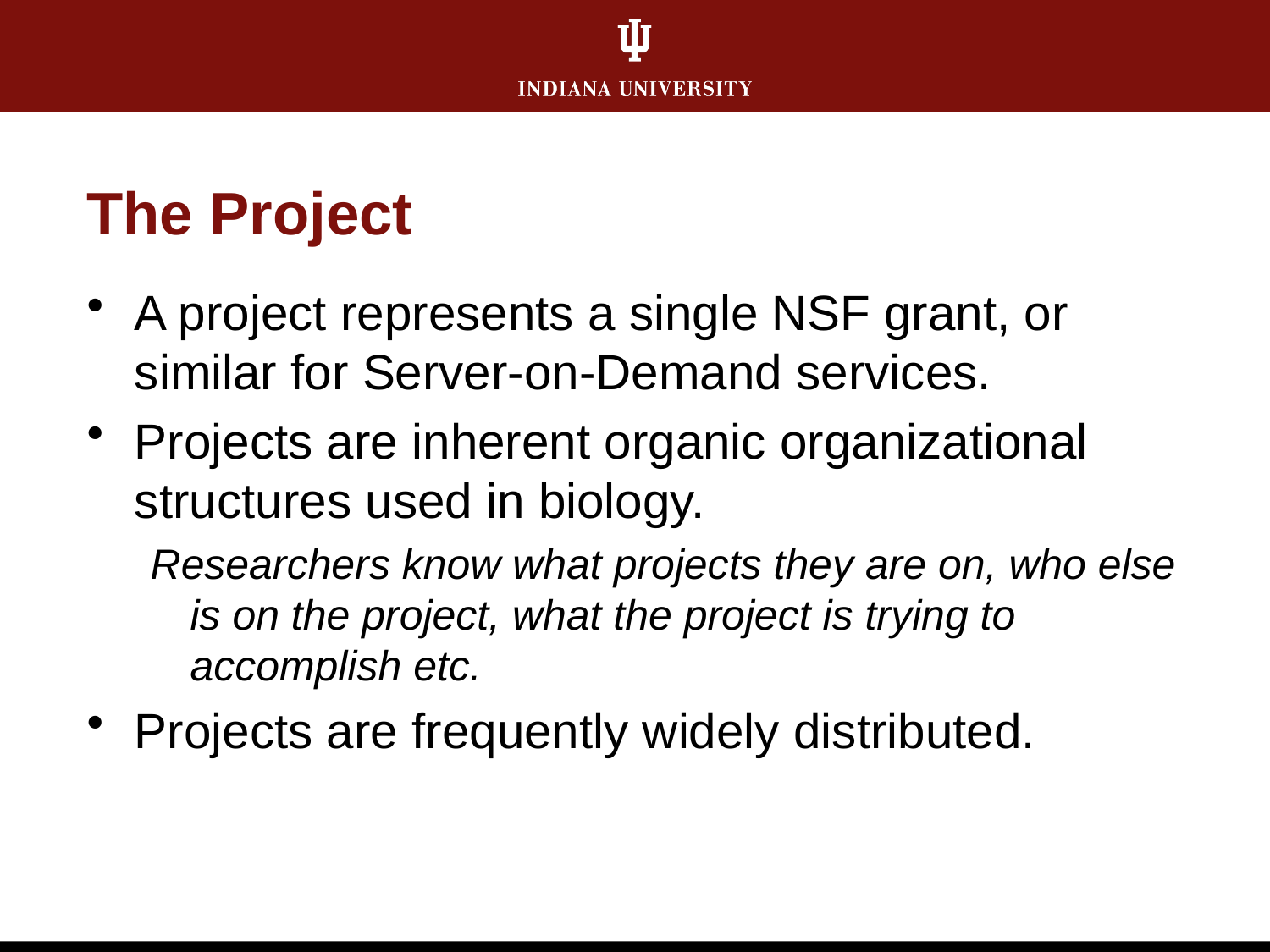

# The Project
A project represents a single NSF grant, or similar for Server-on-Demand services.
Projects are inherent organic organizational structures used in biology.
Researchers know what projects they are on, who else is on the project, what the project is trying to accomplish etc.
Projects are frequently widely distributed.